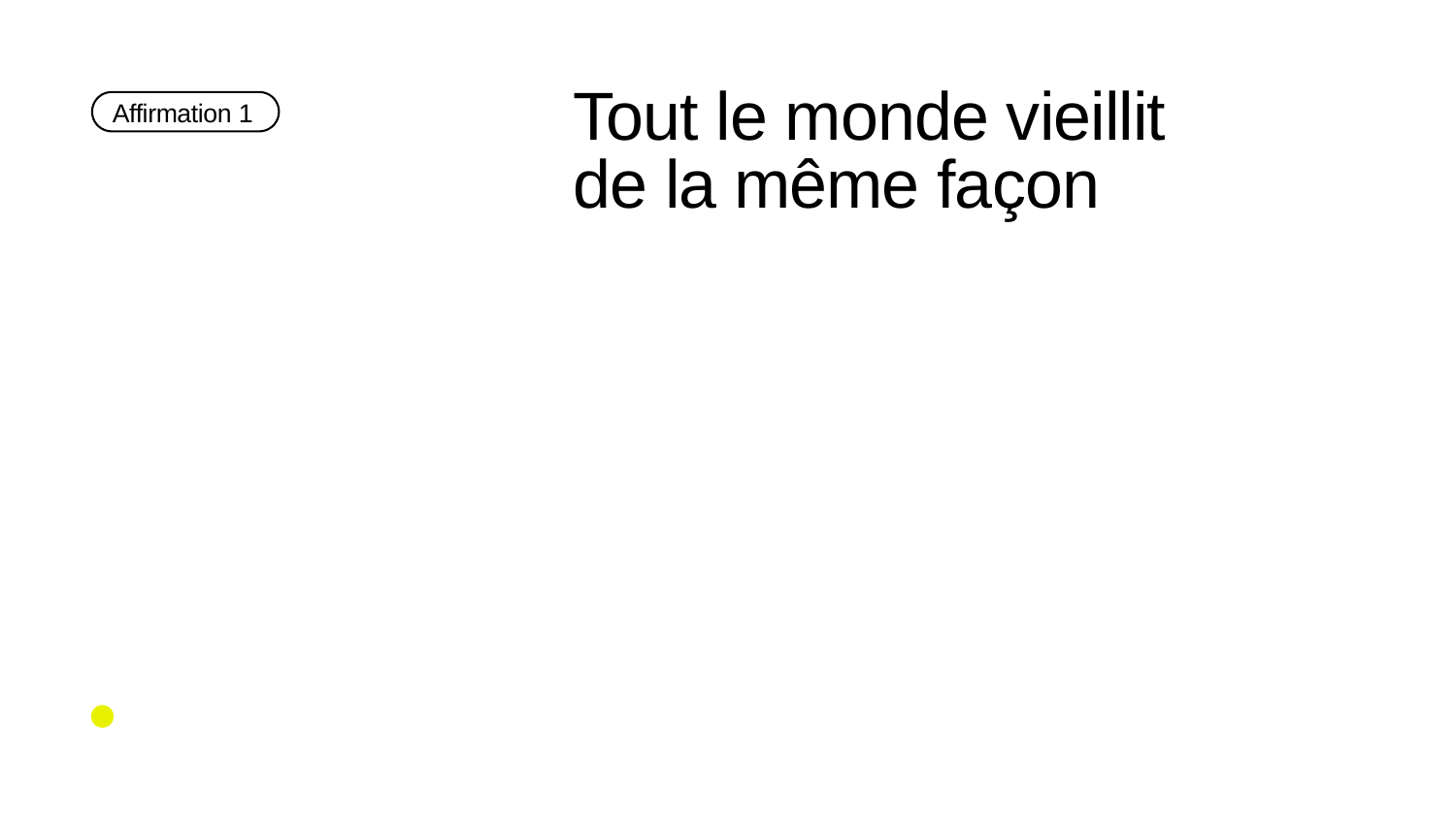

Tout le monde vieillit
de la même façon

Affirmation 1